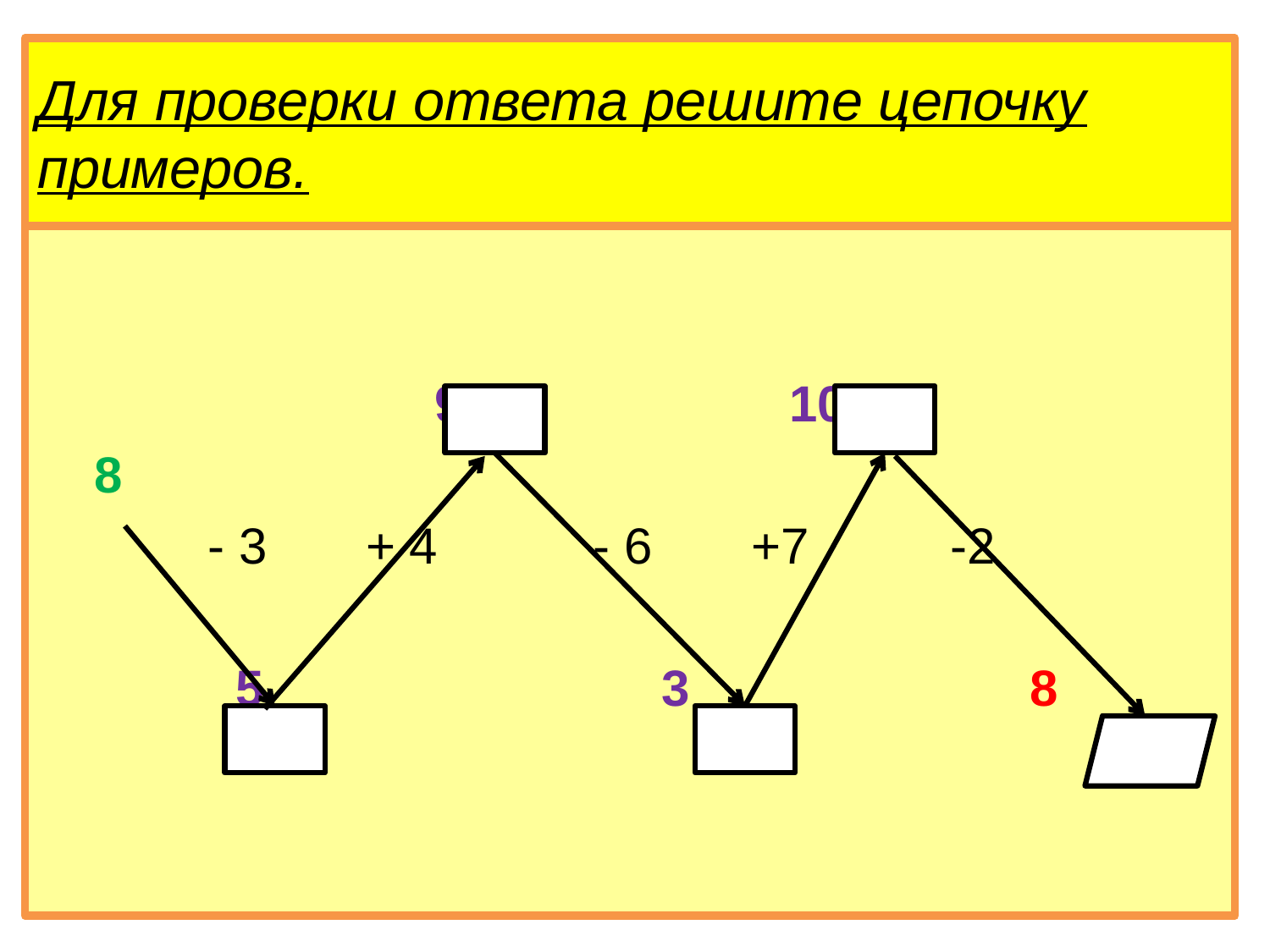

# Для проверки ответа решите цепочку примеров.

                            9                       10
    8
            - 3       + 4           - 6       +7          -2

              5                            3                        8

7?